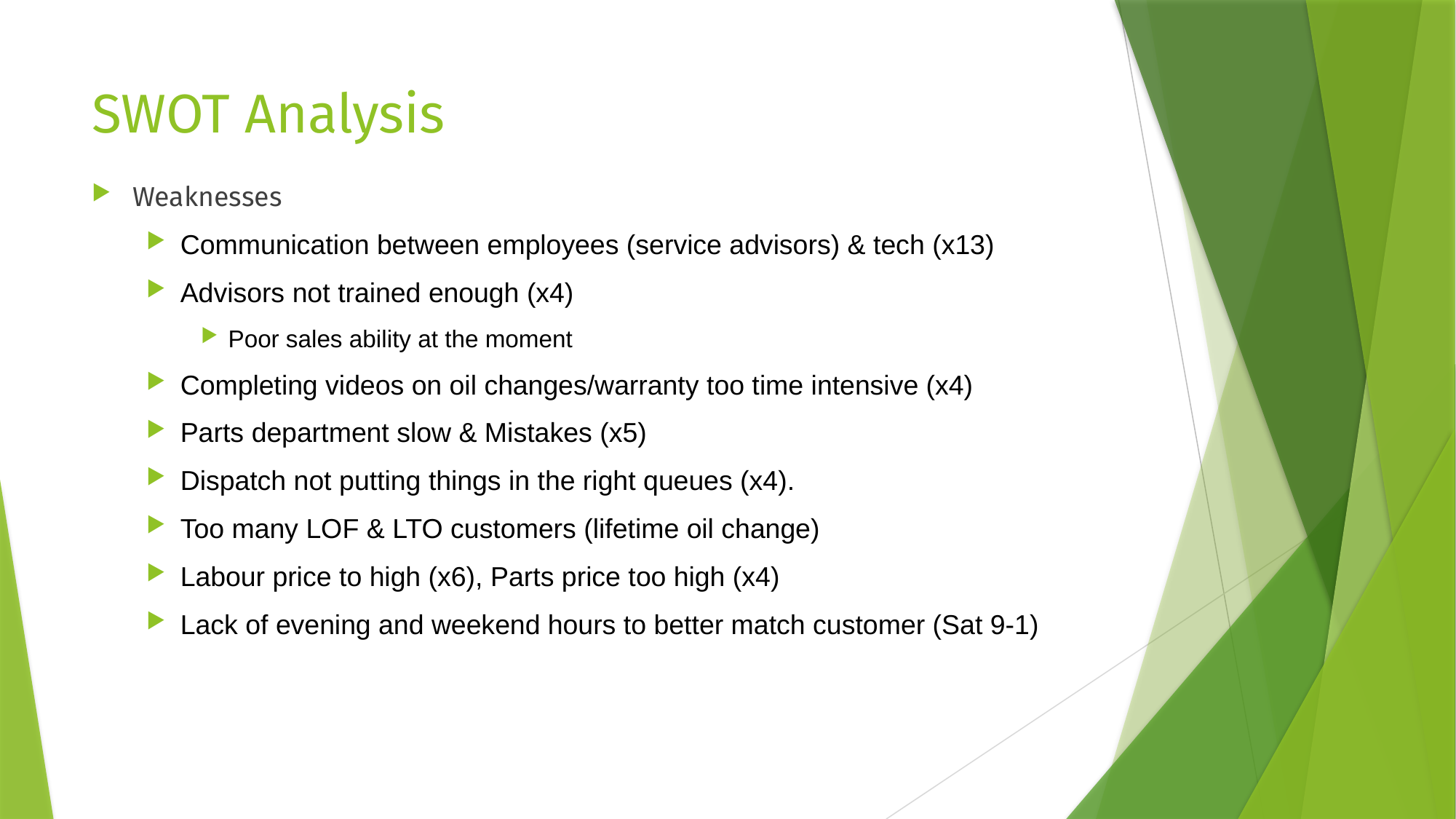

# SWOT Analysis
Weaknesses
Communication between employees (service advisors) & tech (x13)
Advisors not trained enough (x4)
Poor sales ability at the moment
Completing videos on oil changes/warranty too time intensive (x4)
Parts department slow & Mistakes (x5)
Dispatch not putting things in the right queues (x4).
Too many LOF & LTO customers (lifetime oil change)
Labour price to high (x6), Parts price too high (x4)
Lack of evening and weekend hours to better match customer (Sat 9-1)